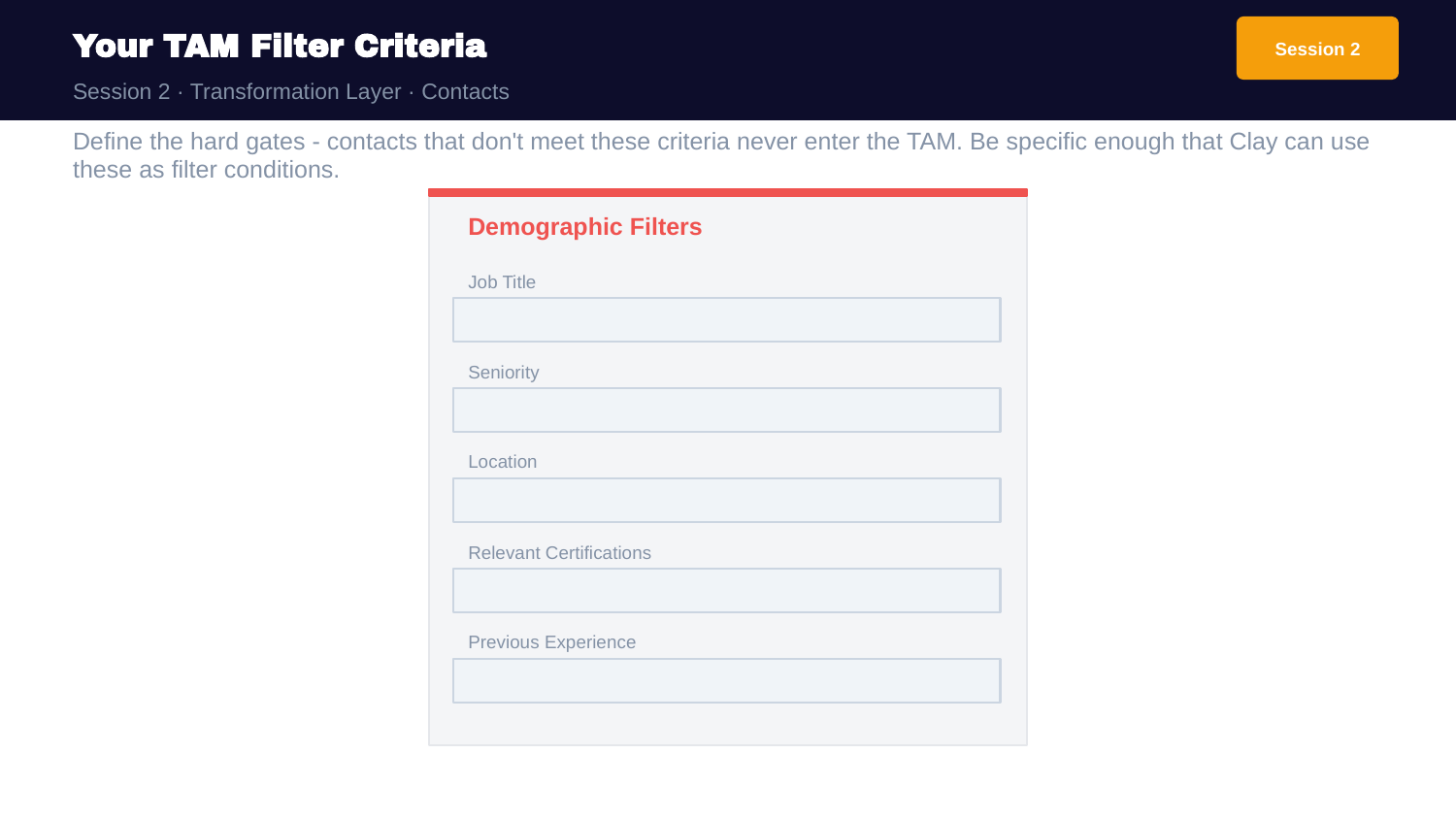

Your TAM Filter Criteria

Session 2
Session 2 · Transformation Layer · Contacts
Define the hard gates - contacts that don't meet these criteria never enter the TAM. Be specific enough that Clay can use these as filter conditions.

Demographic Filters
Job Title

Seniority

Location

Relevant Certifications

Previous Experience